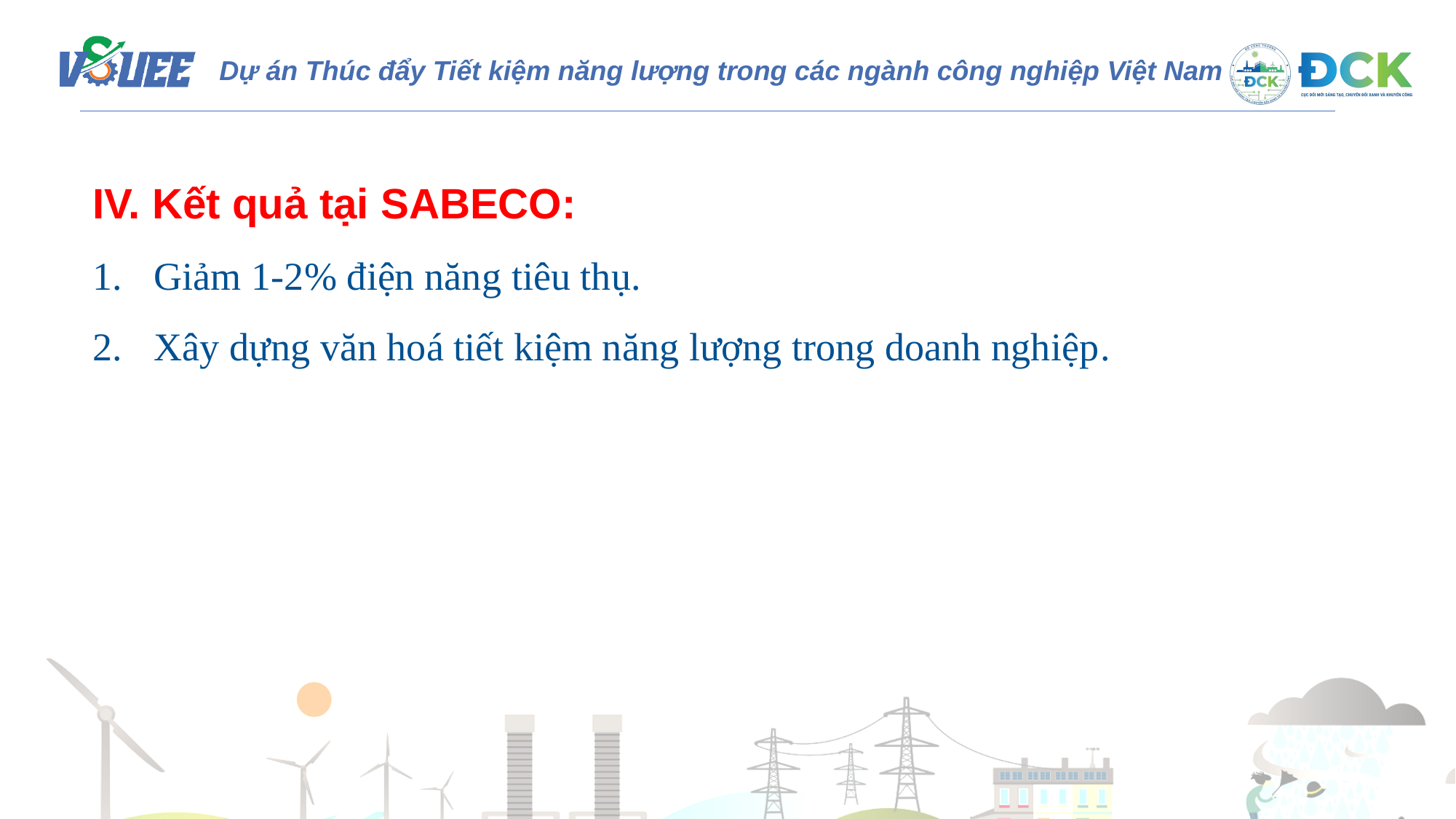

IV. Kết quả tại SABECO:
Giảm 1-2% điện năng tiêu thụ.​
Xây dựng văn hoá tiết kiệm năng lượng trong doanh nghiệp.